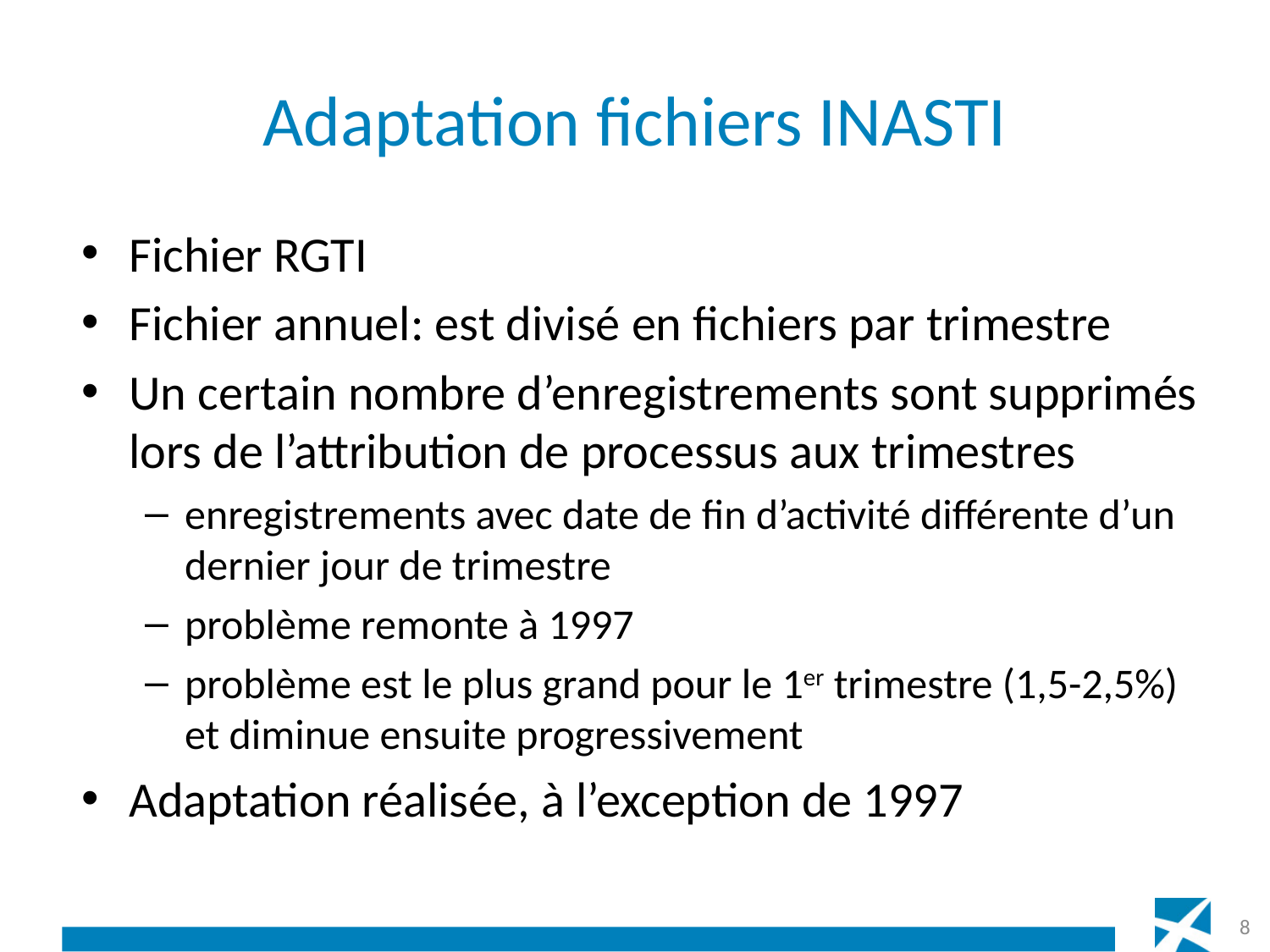

# Adaptation fichiers INASTI
Fichier RGTI
Fichier annuel: est divisé en fichiers par trimestre
Un certain nombre d’enregistrements sont supprimés lors de l’attribution de processus aux trimestres
enregistrements avec date de fin d’activité différente d’un dernier jour de trimestre
problème remonte à 1997
problème est le plus grand pour le 1er trimestre (1,5-2,5%) et diminue ensuite progressivement
Adaptation réalisée, à l’exception de 1997
8